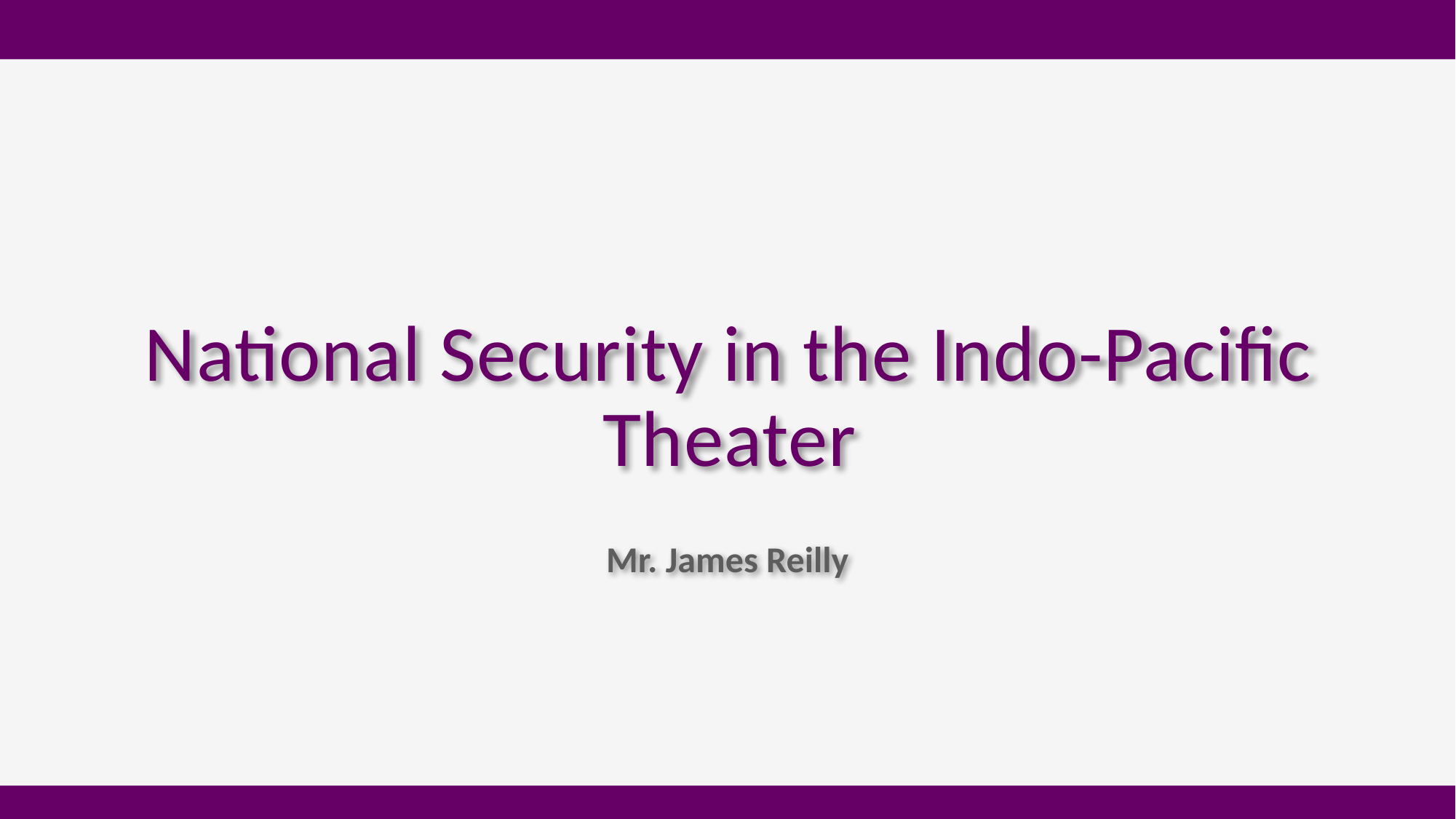

# National Security in the Indo-Pacific Theater
Mr. James Reilly